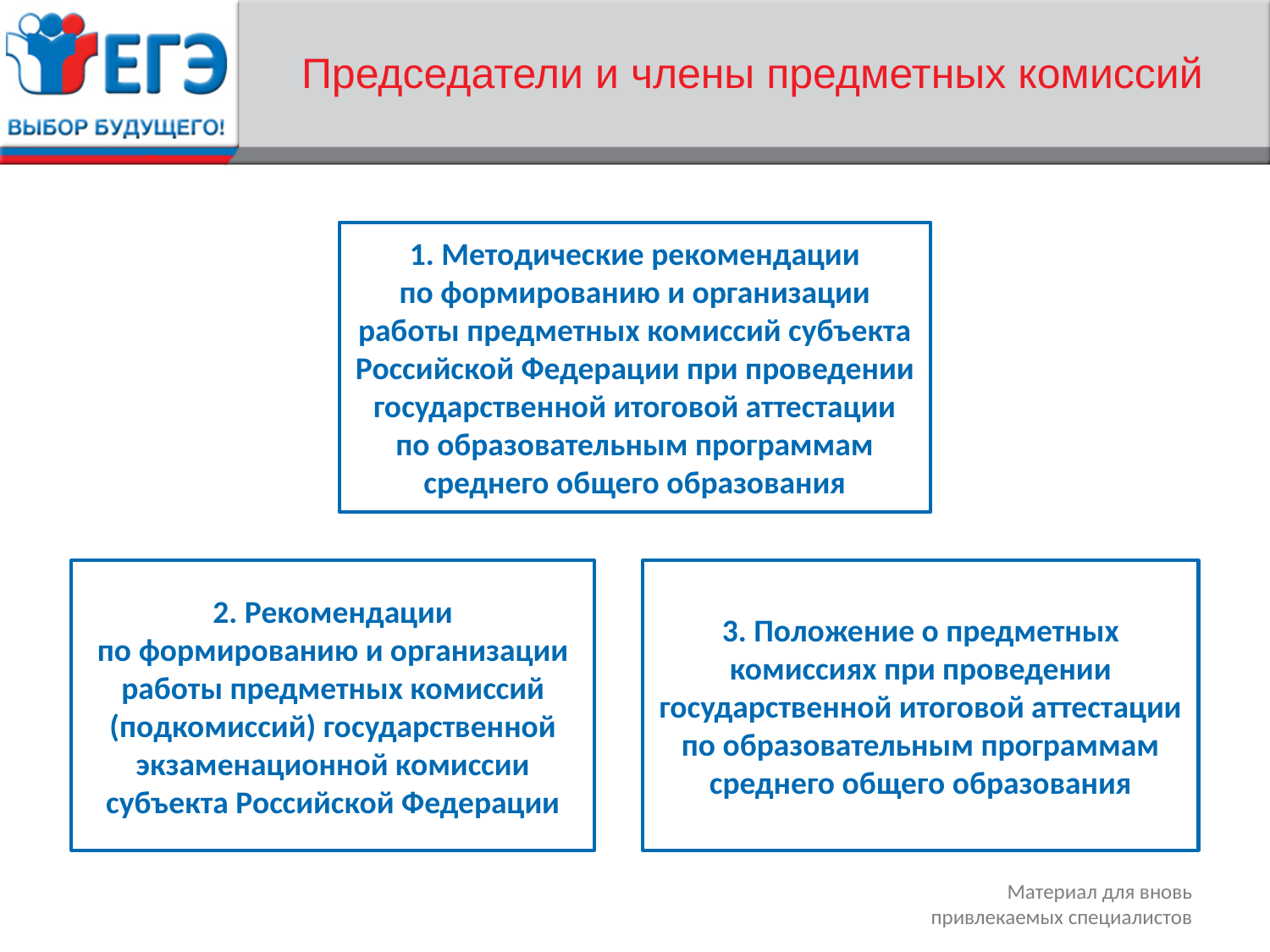

# Председатели и члены предметных комиссий
1. Методические рекомендации по формированию и организации работы предметных комиссий субъекта Российской Федерации при проведении государственной итоговой аттестации по образовательным программам среднего общего образования
2. Рекомендации по формированию и организации работы предметных комиссий (подкомиссий) государственной экзаменационной комиссии субъекта Российской Федерации
3. Положение о предметных комиссиях при проведении государственной итоговой аттестации по образовательным программам среднего общего образования